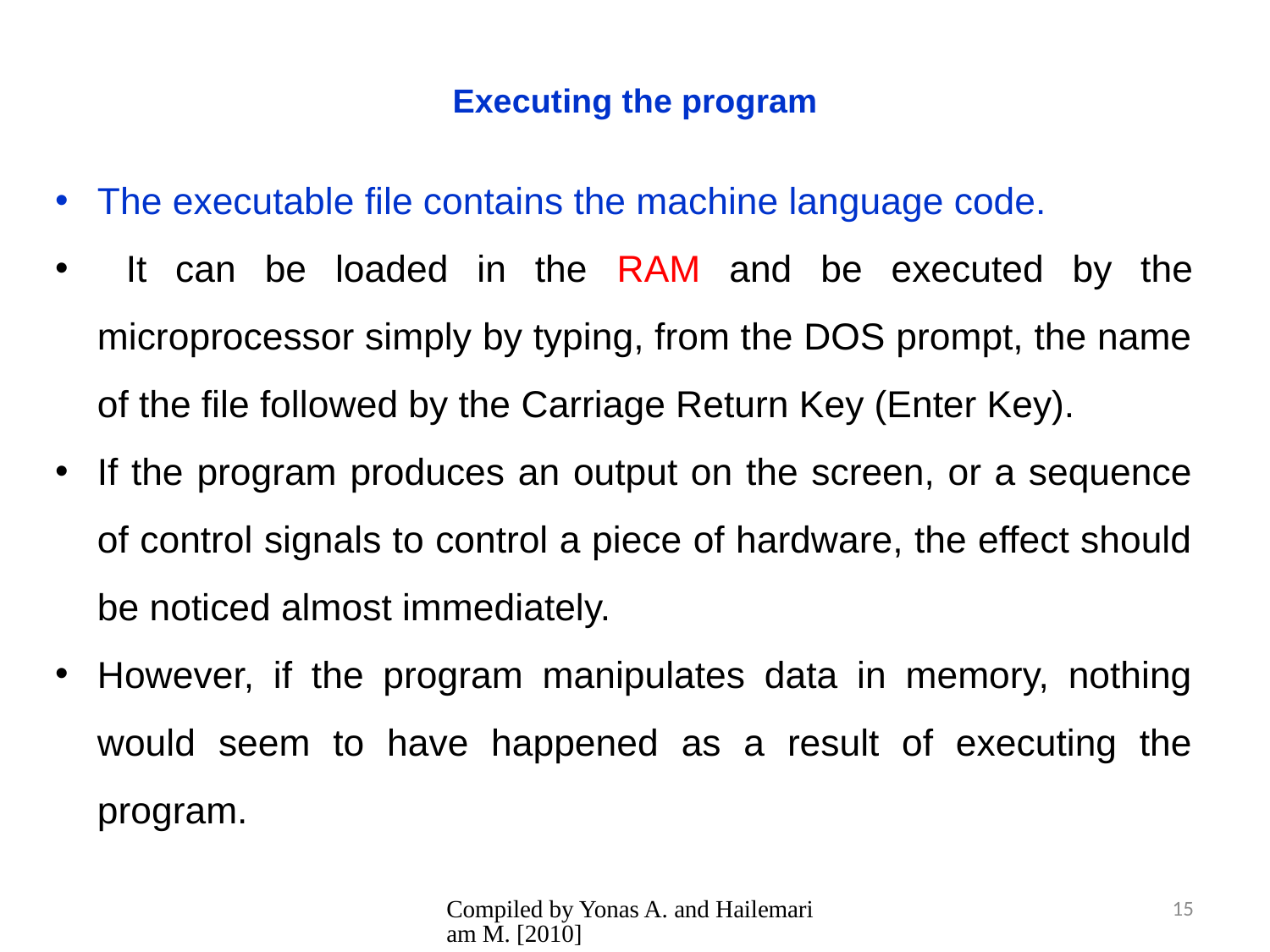

# Executing the program
The executable file contains the machine language code.
 It can be loaded in the RAM and be executed by the microprocessor simply by typing, from the DOS prompt, the name of the file followed by the Carriage Return Key (Enter Key).
If the program produces an output on the screen, or a sequence of control signals to control a piece of hardware, the effect should be noticed almost immediately.
However, if the program manipulates data in memory, nothing would seem to have happened as a result of executing the program.

Compiled by Yonas A. and Hailemariam M. [2010]
15